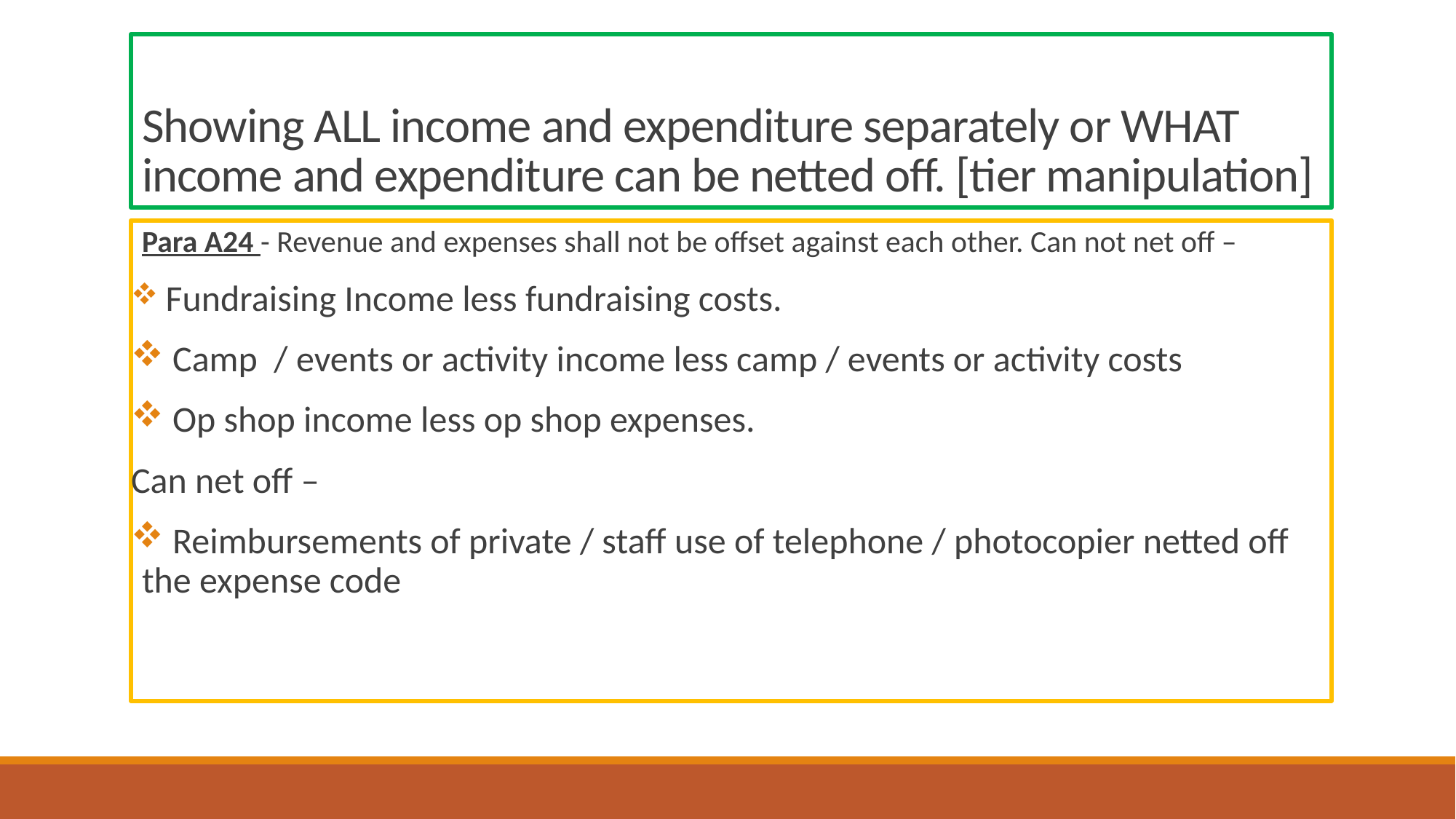

# Showing ALL income and expenditure separately or WHAT income and expenditure can be netted off. [tier manipulation]
Para A24 - Revenue and expenses shall not be offset against each other. Can not net off –
 Fundraising Income less fundraising costs.
 Camp  / events or activity income less camp / events or activity costs
 Op shop income less op shop expenses.
Can net off –
 Reimbursements of private / staff use of telephone / photocopier netted off the expense code